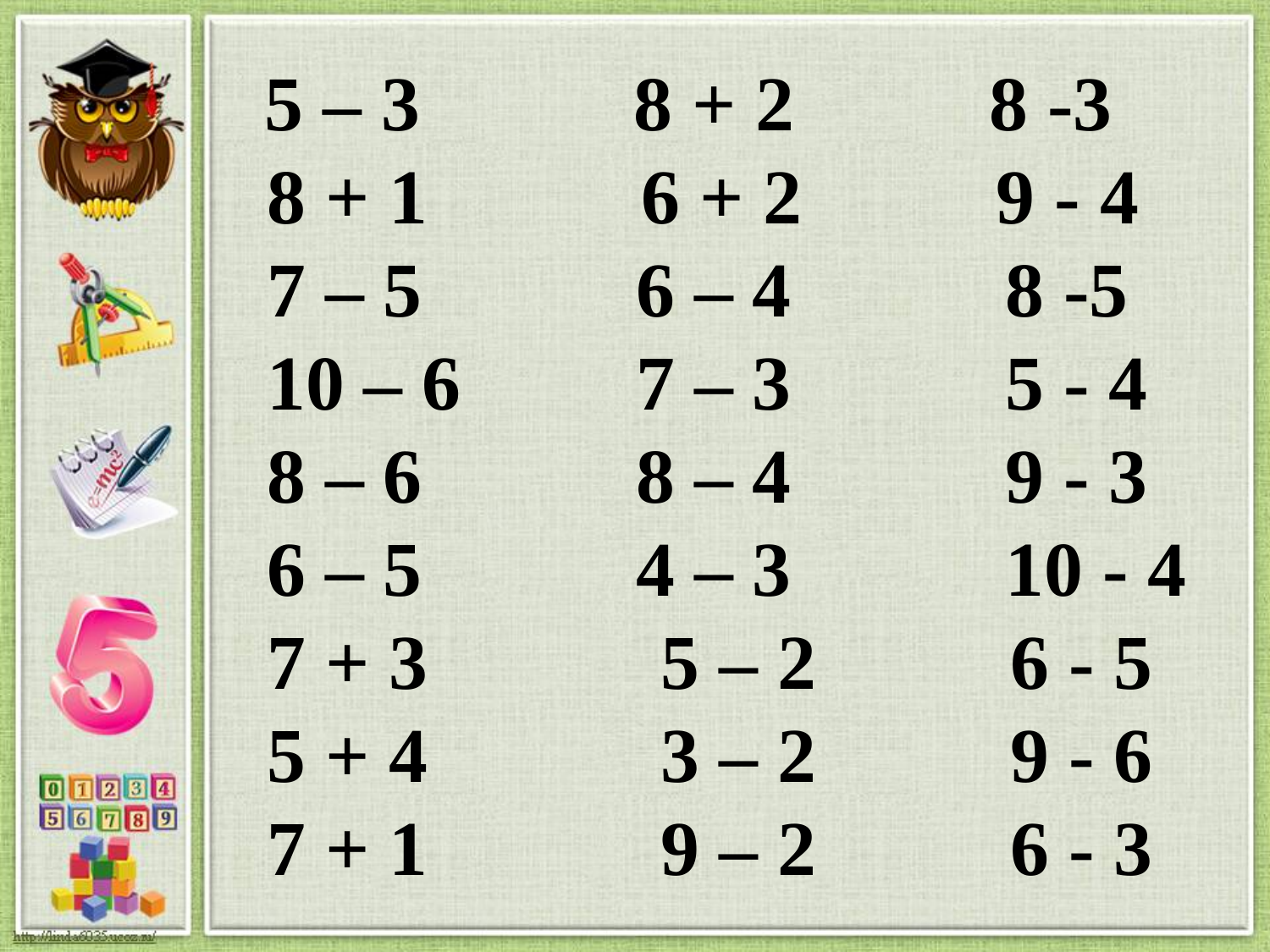

5 – 3           8 + 2          8 -3       8 + 1           6 + 2          9 - 4
 7 – 5           6 – 4           8 -5
 10 – 6         7 – 3           5 - 4
 8 – 6           8 – 4           9 - 3
 6 – 5           4 – 3           10 - 4
 7 + 3            5 – 2          6 - 5
 5 + 4            3 – 2          9 - 6
 7 + 1            9 – 2          6 - 3